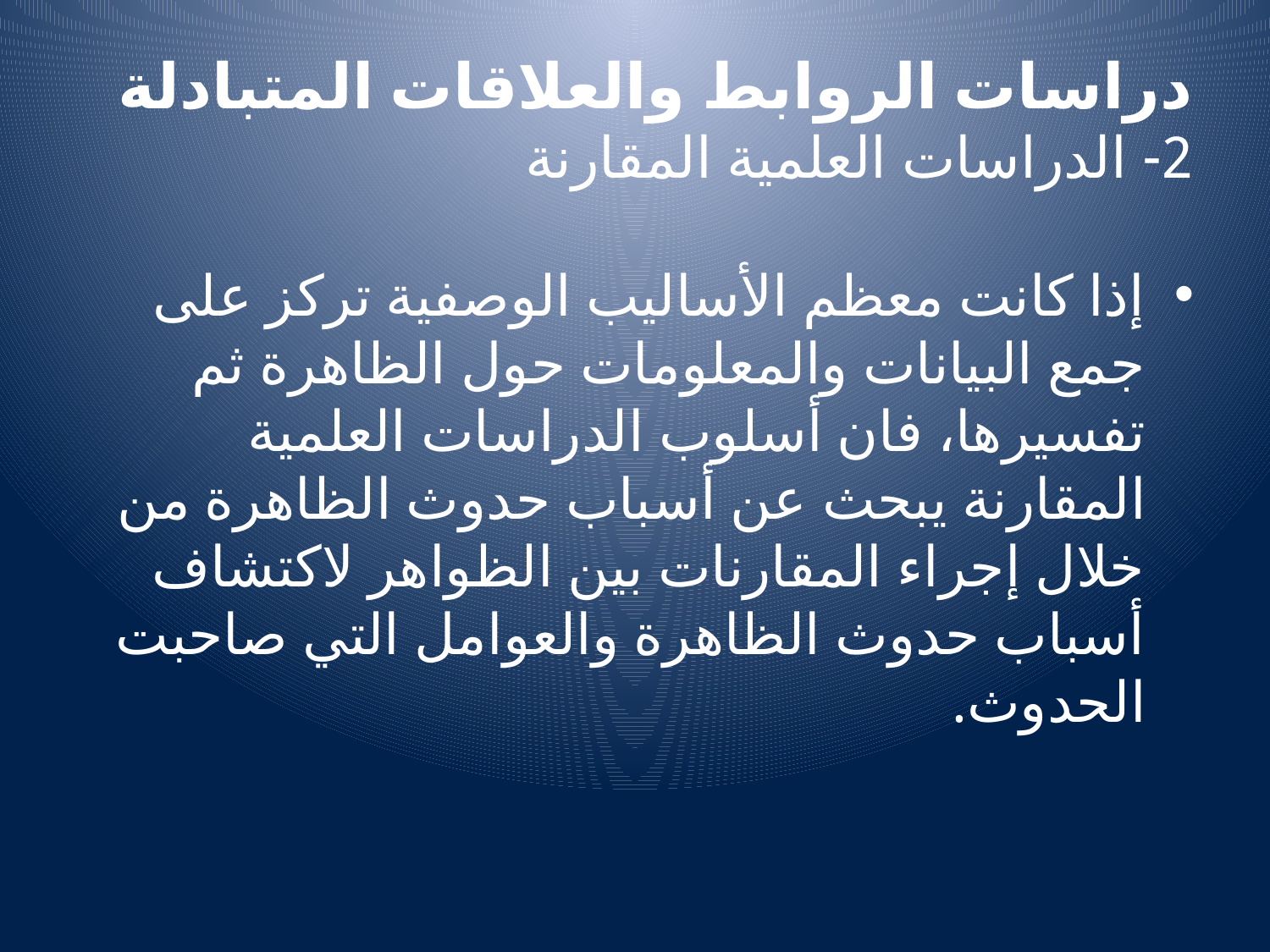

# دراسات الروابط والعلاقات المتبادلة 2- الدراسات العلمية المقارنة
إذا كانت معظم الأساليب الوصفية تركز على جمع البيانات والمعلومات حول الظاهرة ثم تفسيرها، فان أسلوب الدراسات العلمية المقارنة يبحث عن أسباب حدوث الظاهرة من خلال إجراء المقارنات بين الظواهر لاكتشاف أسباب حدوث الظاهرة والعوامل التي صاحبت الحدوث.